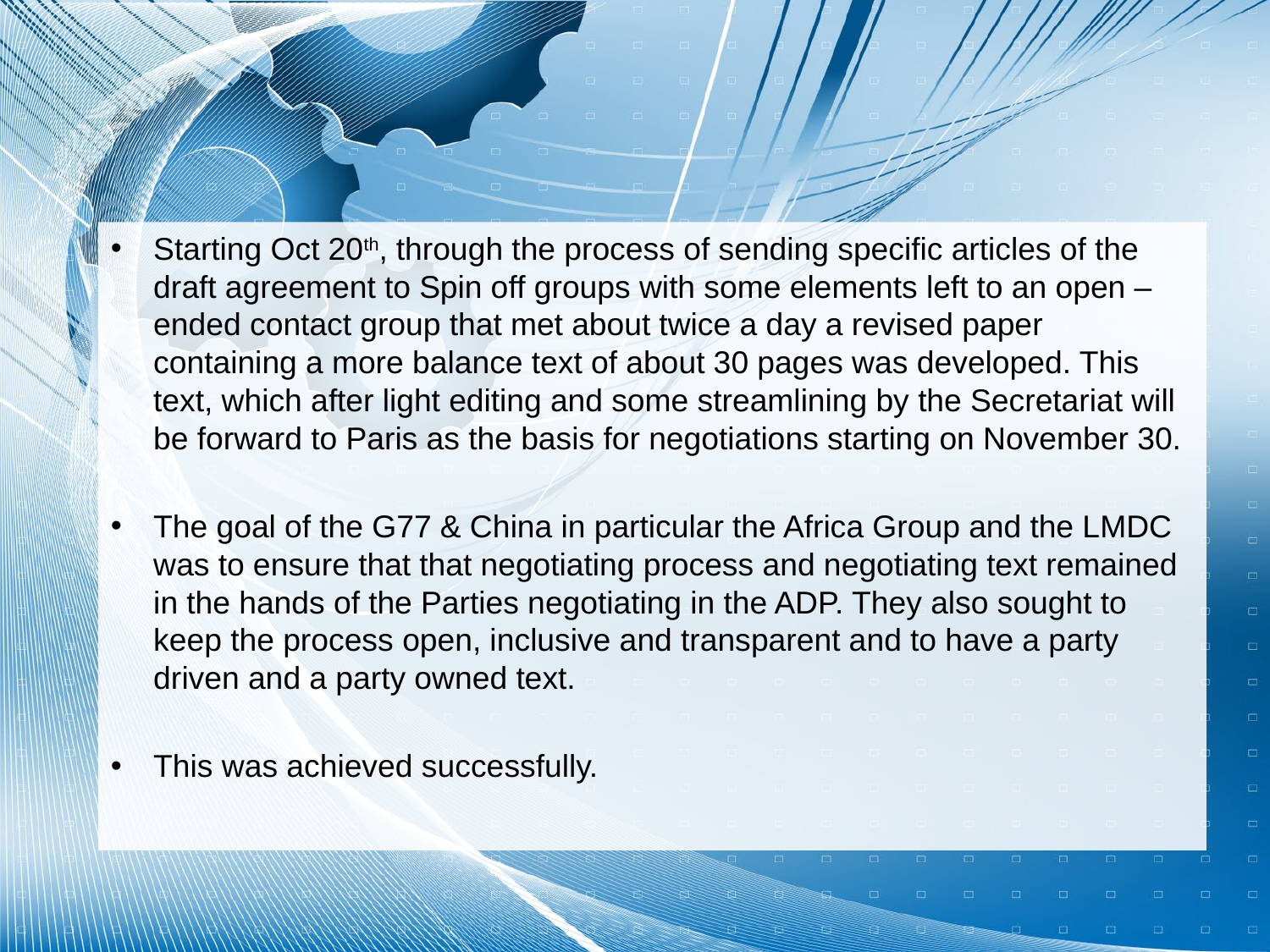

#
Starting Oct 20th, through the process of sending specific articles of the draft agreement to Spin off groups with some elements left to an open –ended contact group that met about twice a day a revised paper containing a more balance text of about 30 pages was developed. This text, which after light editing and some streamlining by the Secretariat will be forward to Paris as the basis for negotiations starting on November 30.

The goal of the G77 & China in particular the Africa Group and the LMDC was to ensure that that negotiating process and negotiating text remained in the hands of the Parties negotiating in the ADP. They also sought to keep the process open, inclusive and transparent and to have a party driven and a party owned text.

This was achieved successfully.